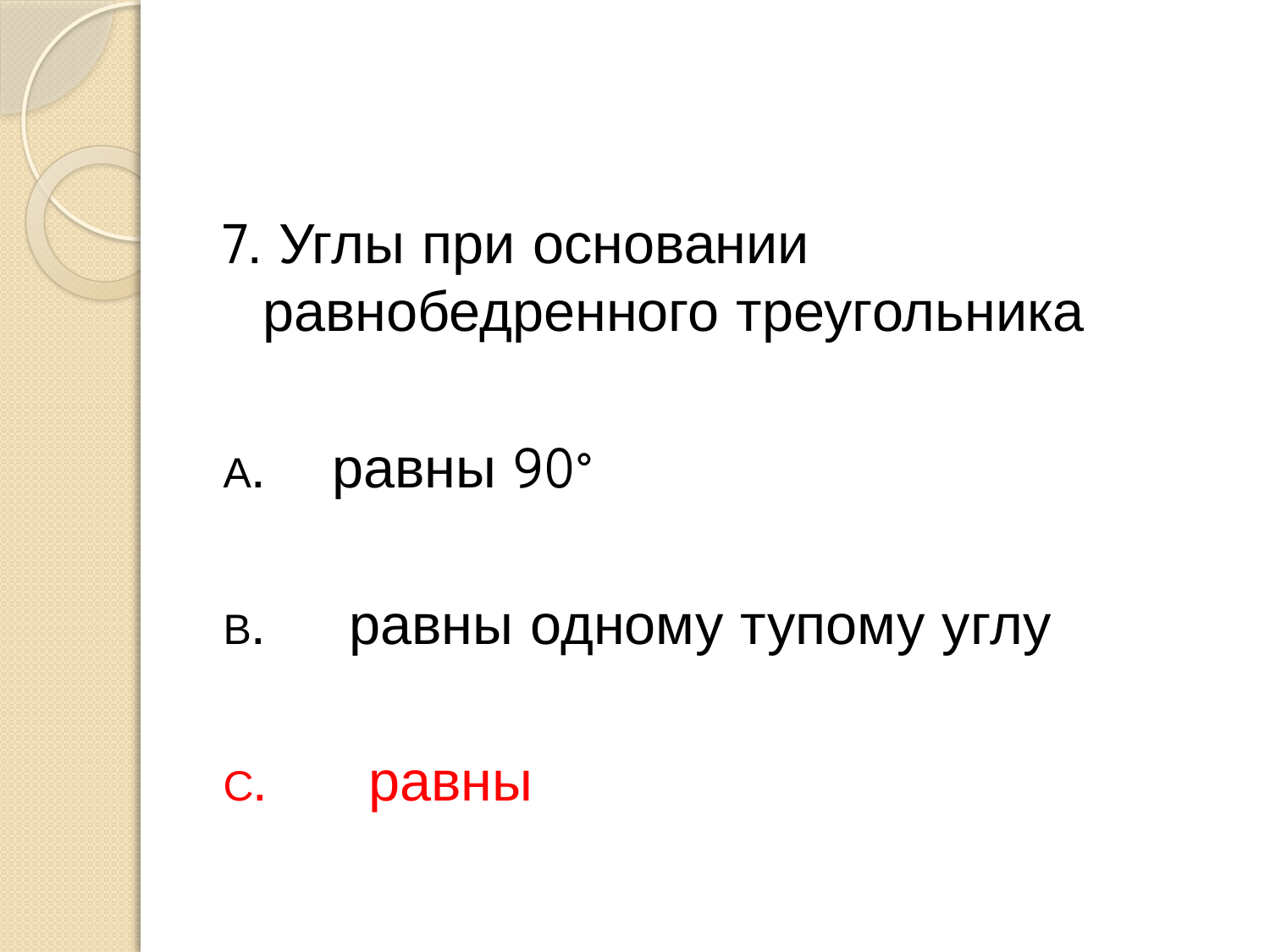

#
7. Углы при основании равнобедренного треугольника

А.    равны 90°

В.     равны одному тупому углу

С.      равны